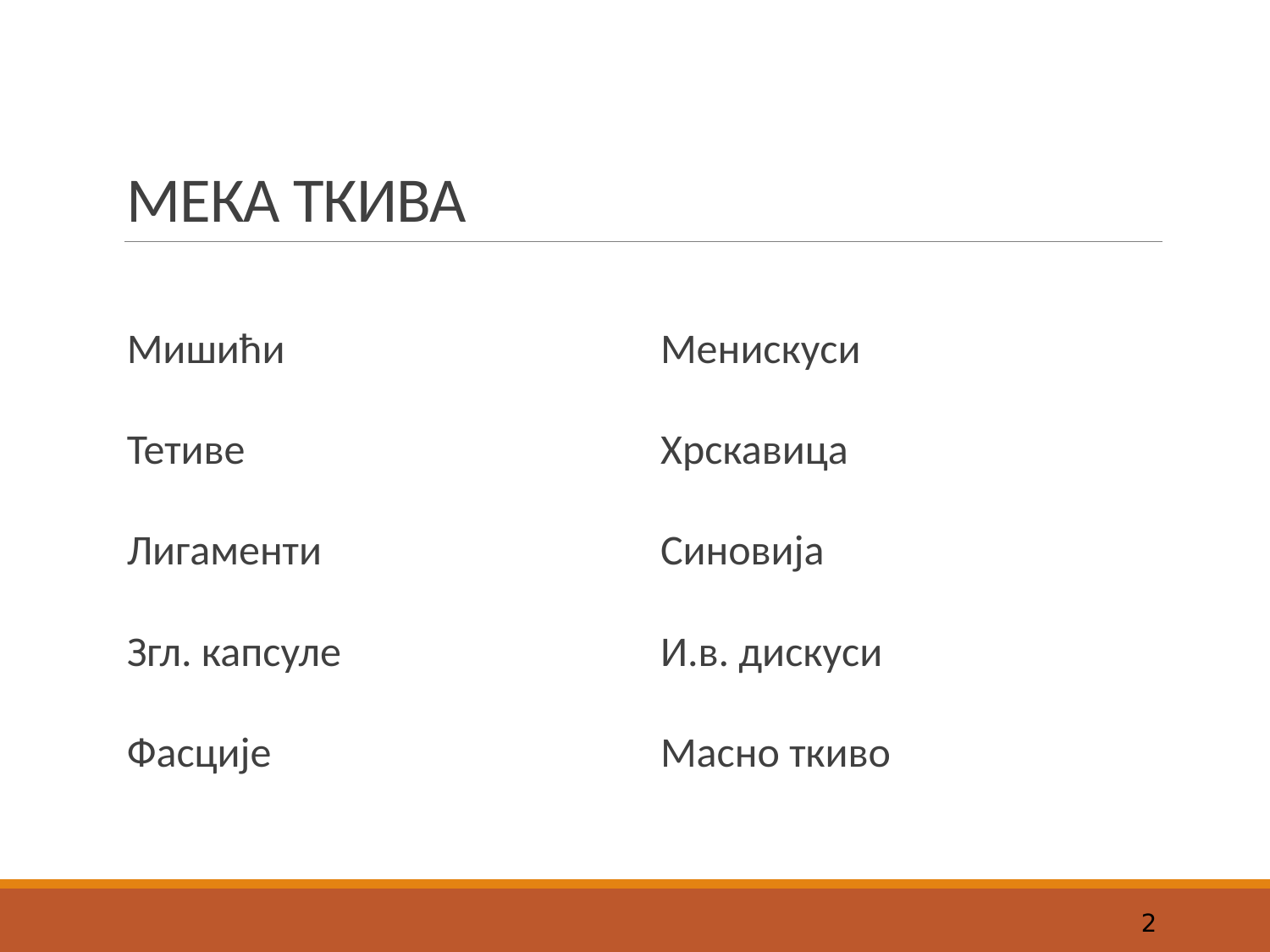

# МЕКА ТКИВА
Мишићи
Тетиве
Лигаменти
Згл. капсуле
Фасције
Менискуси
Хрскавица
Синовија
И.в. дискуси
Масно ткиво
2